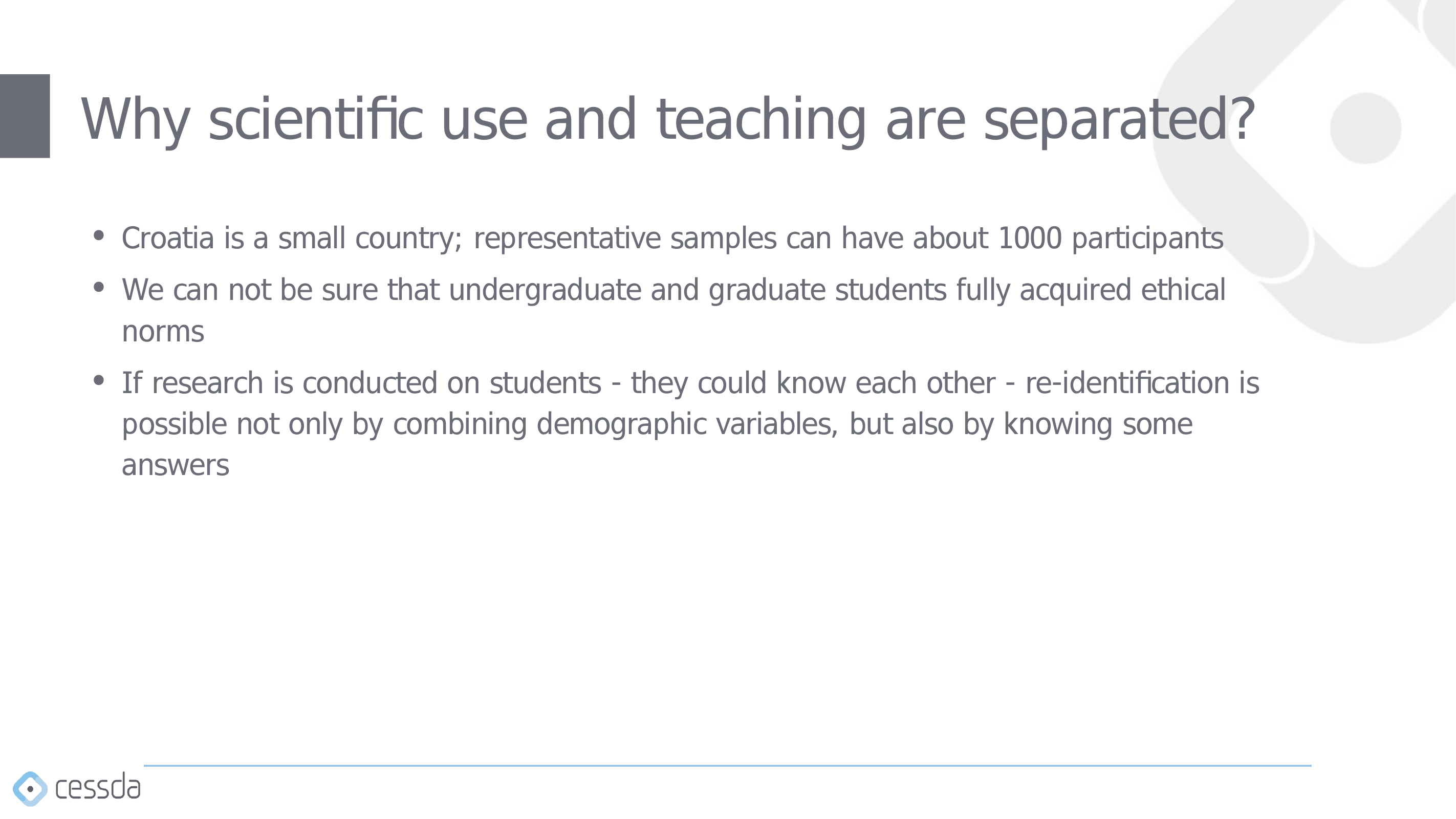

# Why scientific use and teaching are separated?
Croatia is a small country; representative samples can have about 1000 participants
We can not be sure that undergraduate and graduate students fully acquired ethical norms
If research is conducted on students - they could know each other - re-identification is possible not only by combining demographic variables, but also by knowing some answers